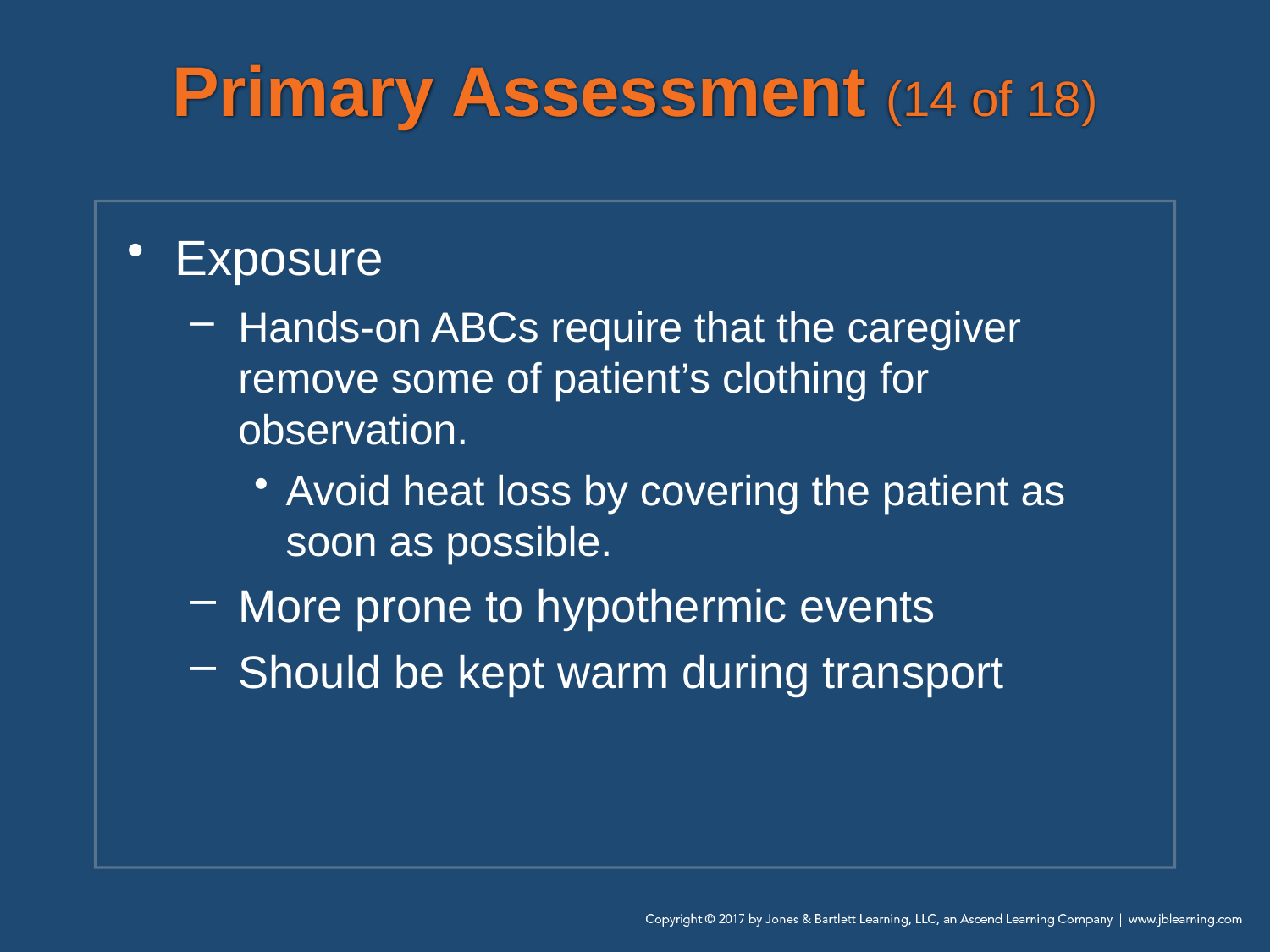

# Primary Assessment (14 of 18)
Exposure
Hands-on ABCs require that the caregiver remove some of patient’s clothing for observation.
Avoid heat loss by covering the patient as soon as possible.
More prone to hypothermic events
Should be kept warm during transport